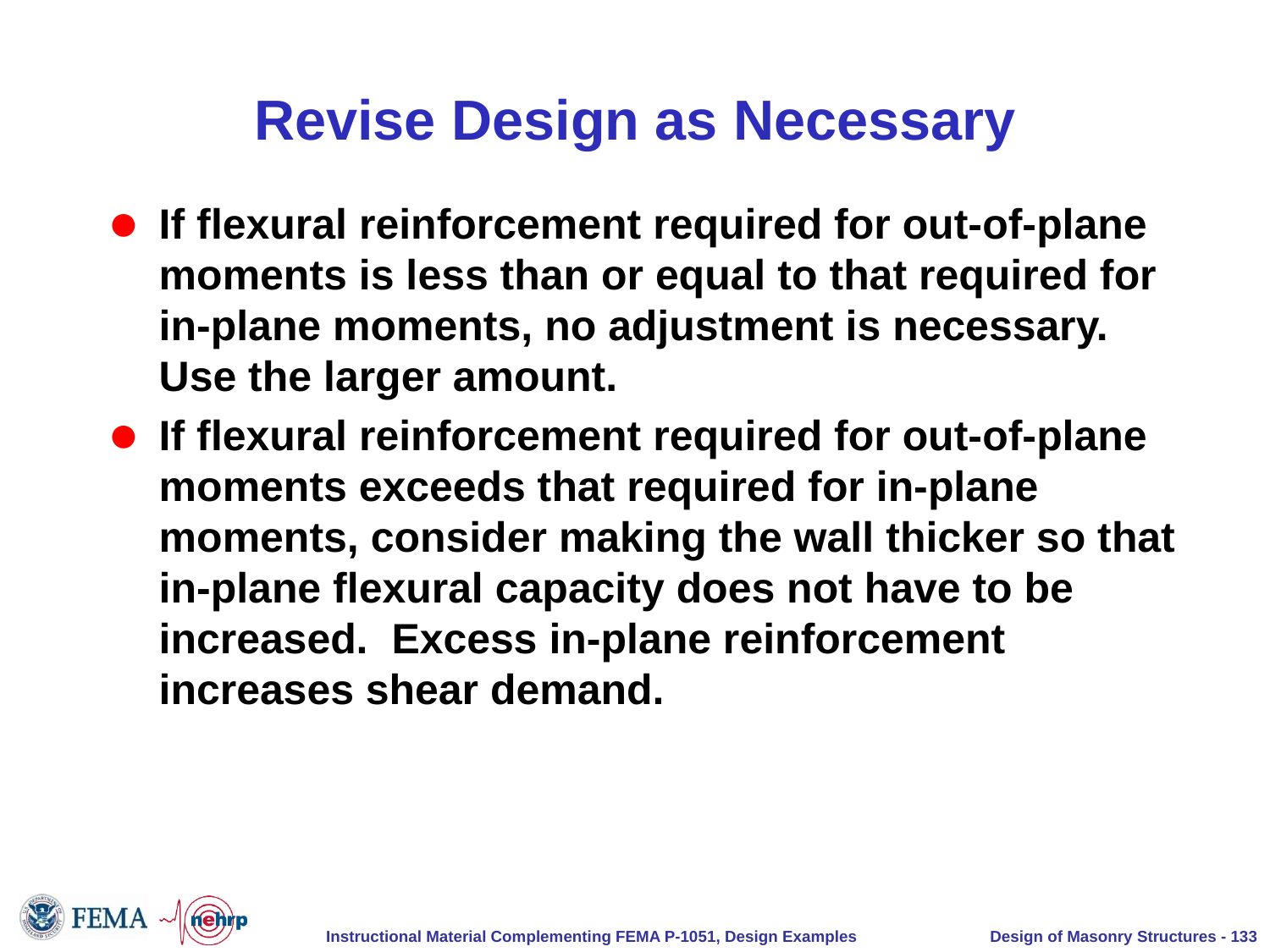

# Revise Design as Necessary
If flexural reinforcement required for out-of-plane moments is less than or equal to that required for in-plane moments, no adjustment is necessary.  Use the larger amount.
If flexural reinforcement required for out-of-plane moments exceeds that required for in-plane moments, consider making the wall thicker so that in-plane flexural capacity does not have to be increased.  Excess in-plane reinforcement increases shear demand.
Design of Masonry Structures - 133
Instructional Material Complementing FEMA P-1051, Design Examples